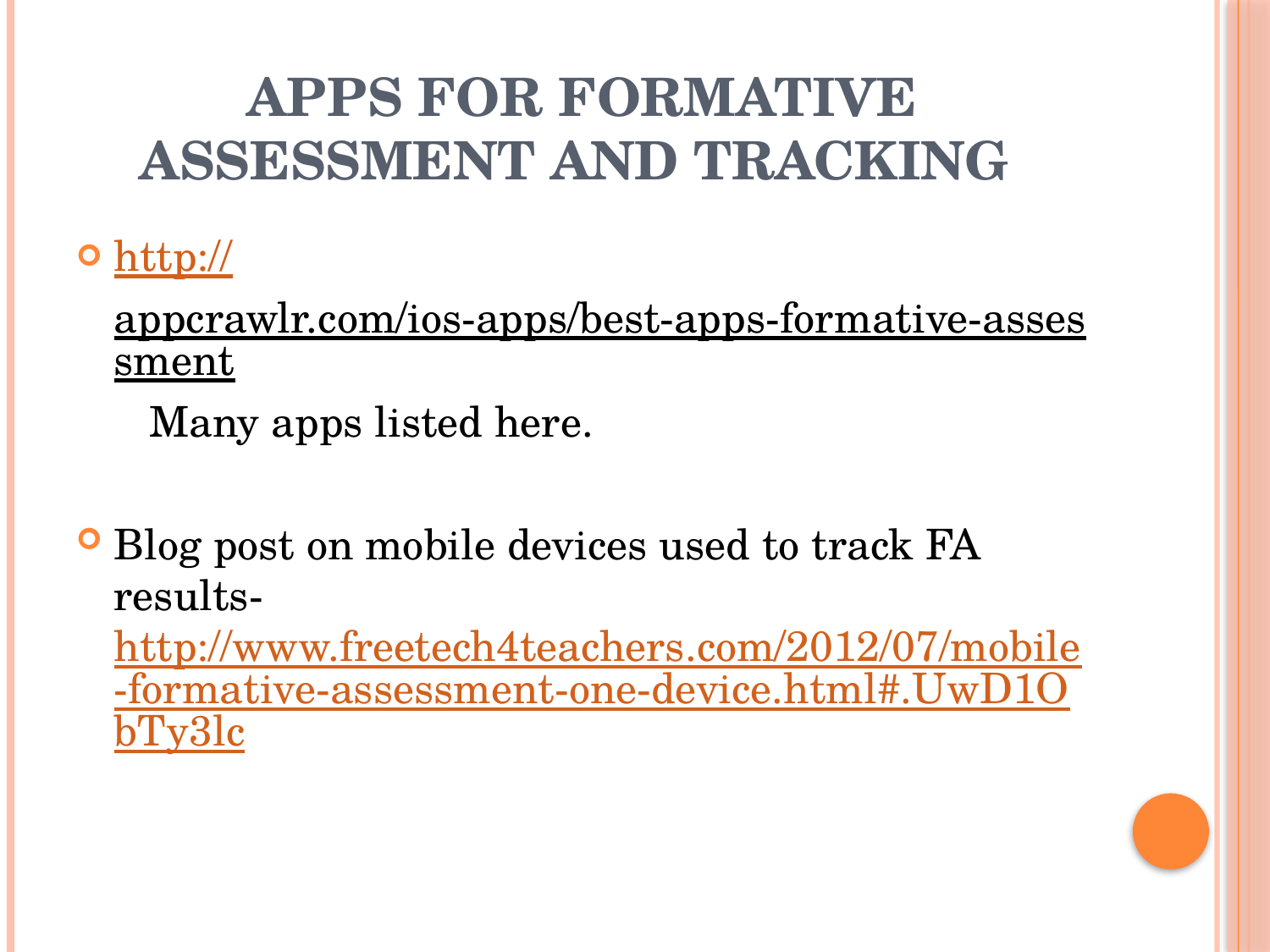

# Apps for Formative Assessment and Tracking
http://appcrawlr.com/ios-apps/best-apps-formative-assessment   Many apps listed here.

Blog post on mobile devices used to track FA results- http://www.freetech4teachers.com/2012/07/mobile-formative-assessment-one-device.html#.UwD1ObTy3lc